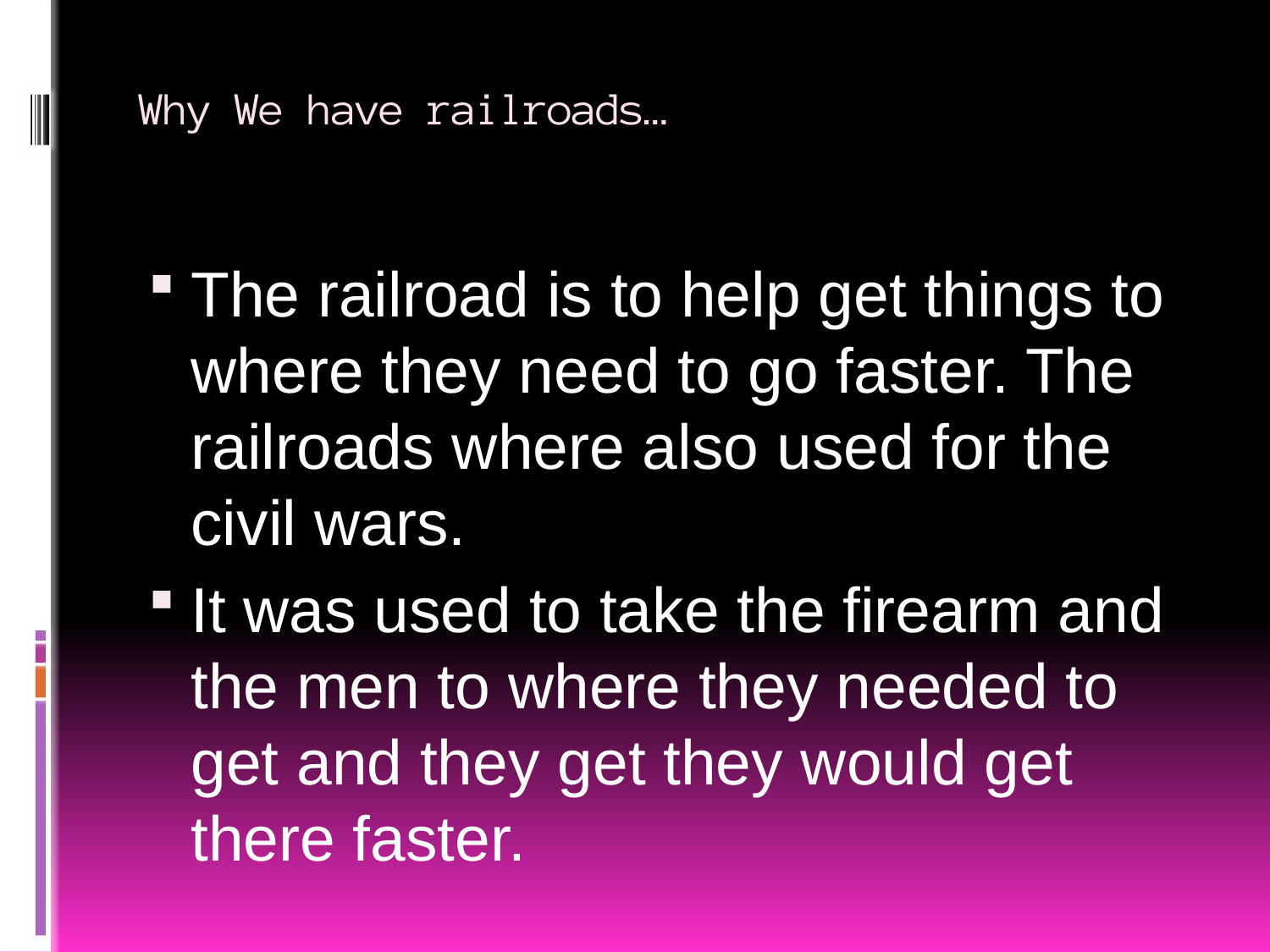

# Why We have railroads…
The railroad is to help get things to where they need to go faster. The railroads where also used for the civil wars.
It was used to take the firearm and the men to where they needed to get and they get they would get there faster.